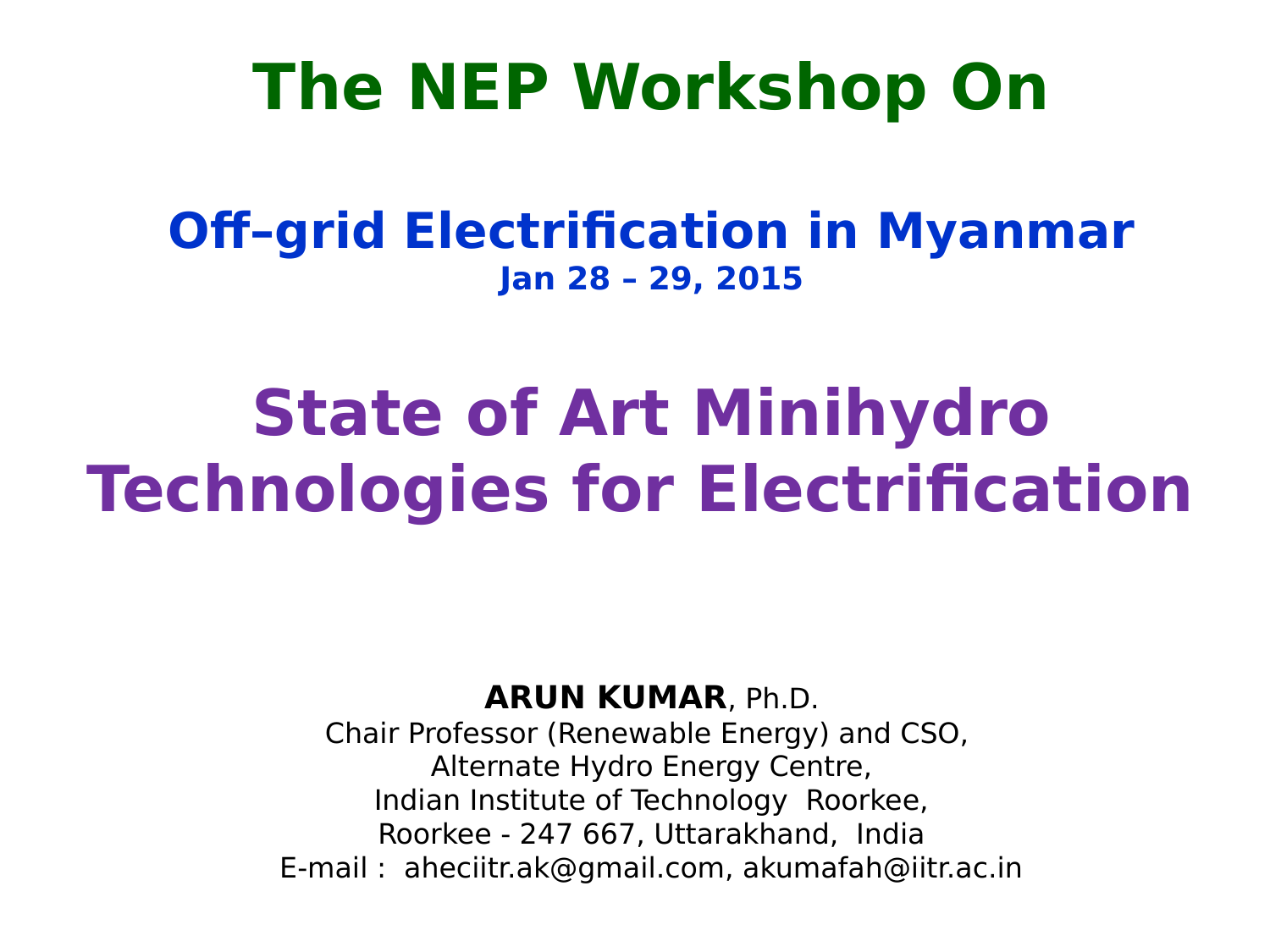

The NEP Workshop On

Off–grid Electrification in Myanmar
Jan 28 – 29, 2015

State of Art Minihydro Technologies for Electrification

ARUN KUMAR, Ph.D.
Chair Professor (Renewable Energy) and CSO,
Alternate Hydro Energy Centre,
Indian Institute of Technology  Roorkee,
Roorkee - 247 667, Uttarakhand,  India
E-mail :  aheciitr.ak@gmail.com, akumafah@iitr.ac.in